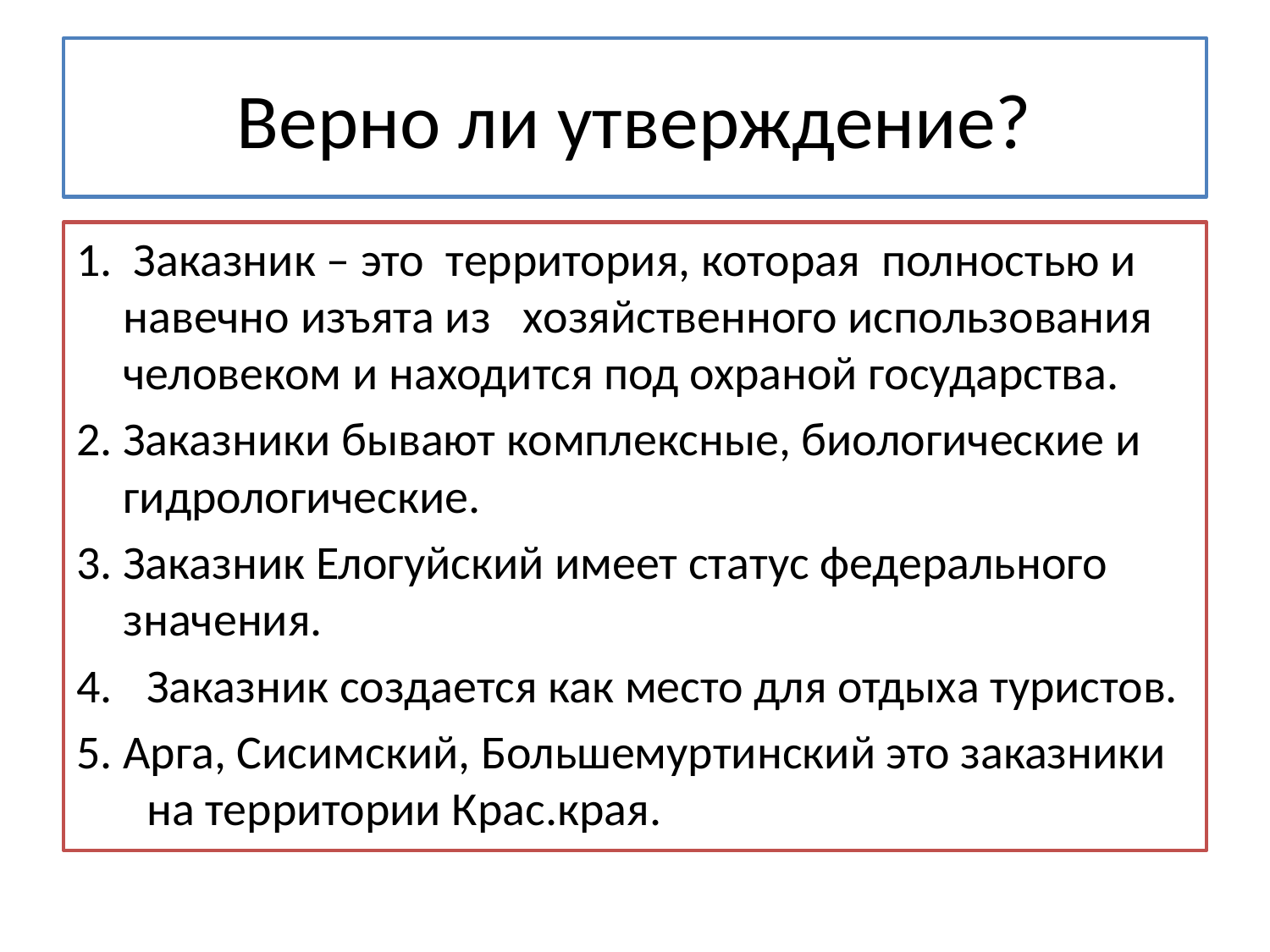

# Верно ли утверждение?
1.  Заказник – это  территория, которая  полностью и навечно изъята из   хозяйственного использования человеком и находится под охраной государства.
2. Заказники бывают комплексные, биологические и гидрологические.
3. Заказник Елогуйский имеет статус федерального значения.
Заказник создается как место для отдыха туристов.
5. Арга, Сисимский, Большемуртинский это заказники на территории Крас.края.